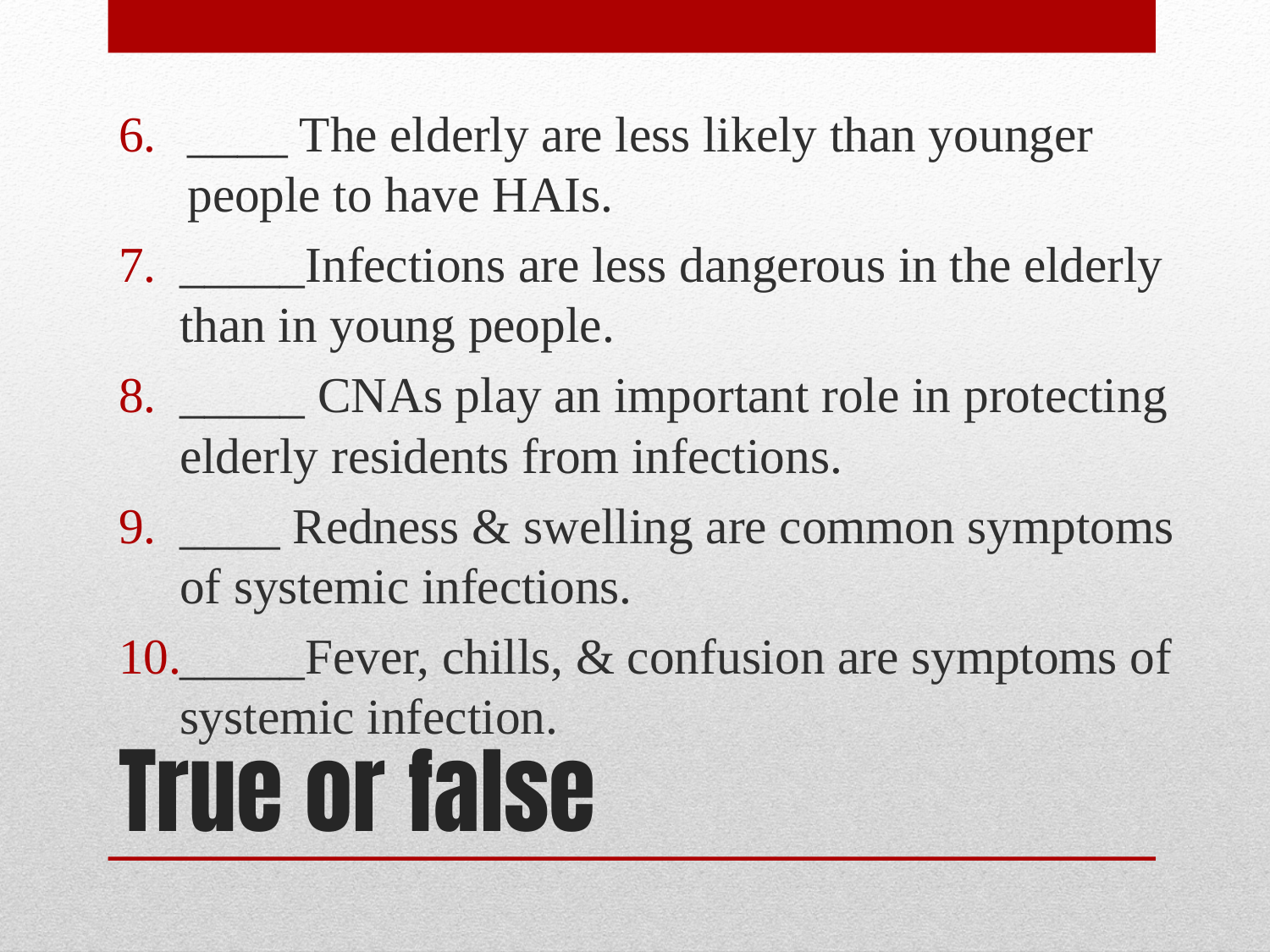

____ The elderly are less likely than younger people to have HAIs.
_____Infections are less dangerous in the elderly than in young people.
_____ CNAs play an important role in protecting elderly residents from infections.
____ Redness & swelling are common symptoms of systemic infections.
_____Fever, chills, & confusion are symptoms of systemic infection.

# True or false